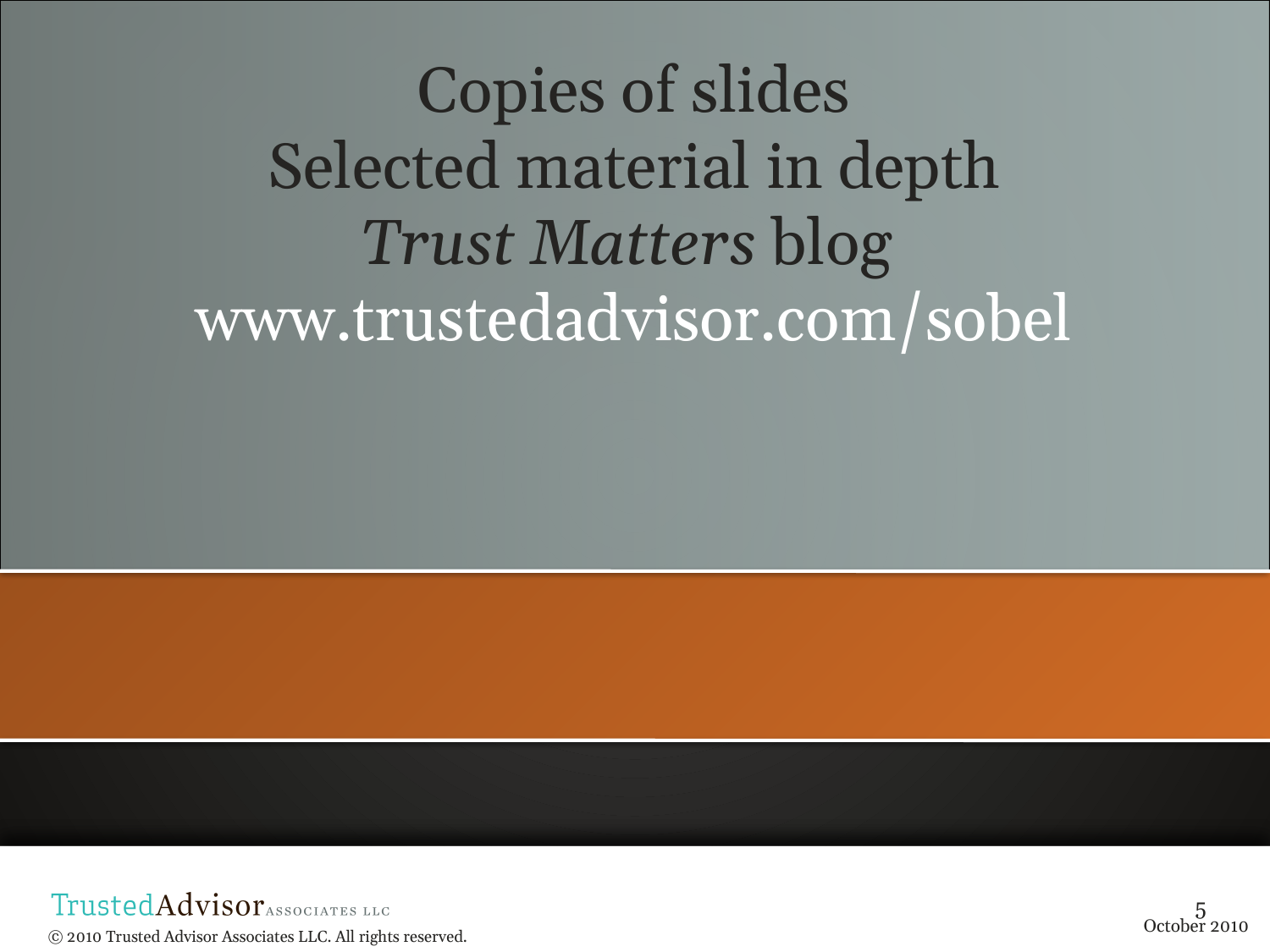

Copies of slides
Selected material in depth
Trust Matters blog
www.trustedadvisor.com/sobel

#